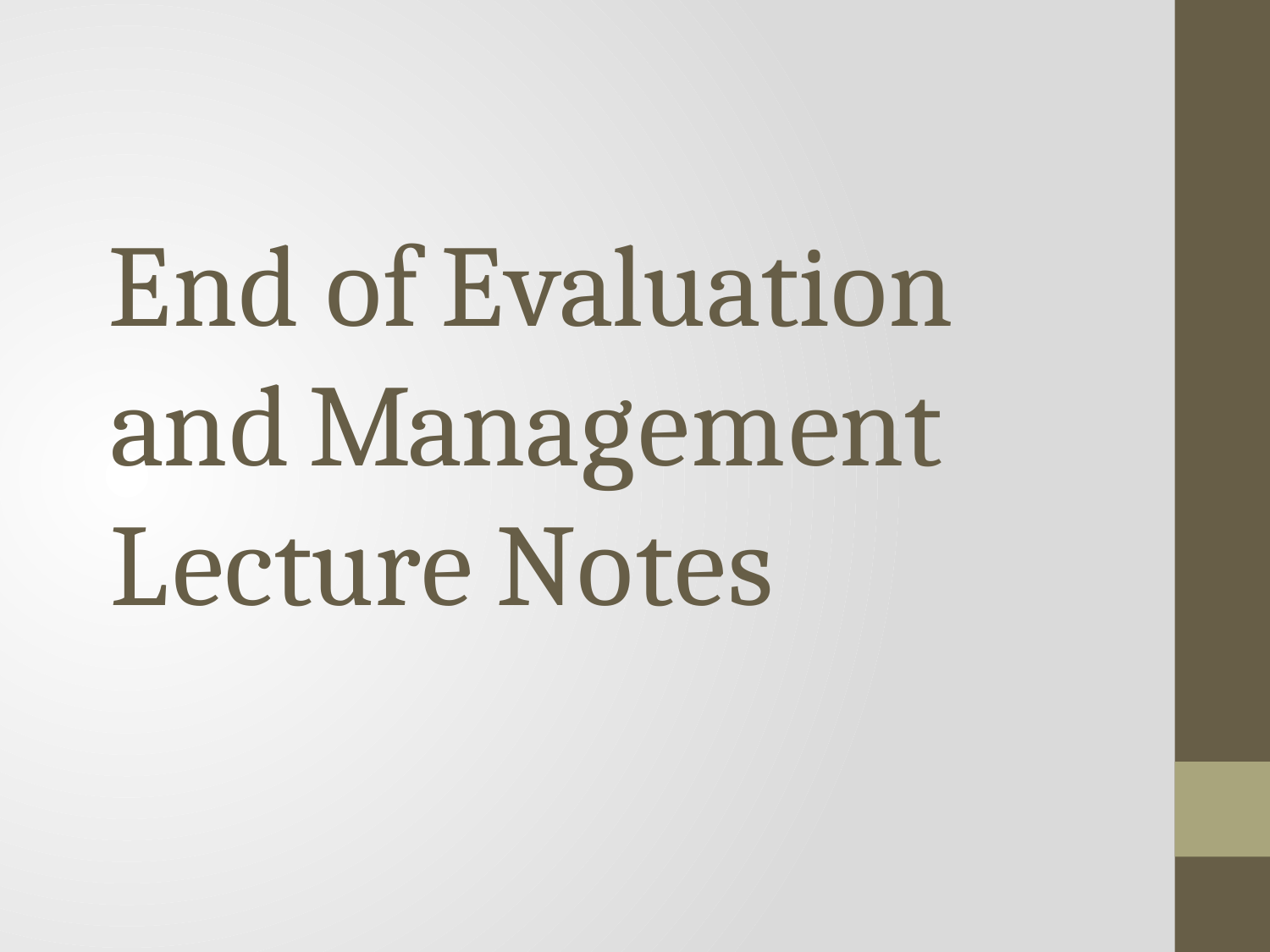

# End of Evaluation and Management Lecture Notes